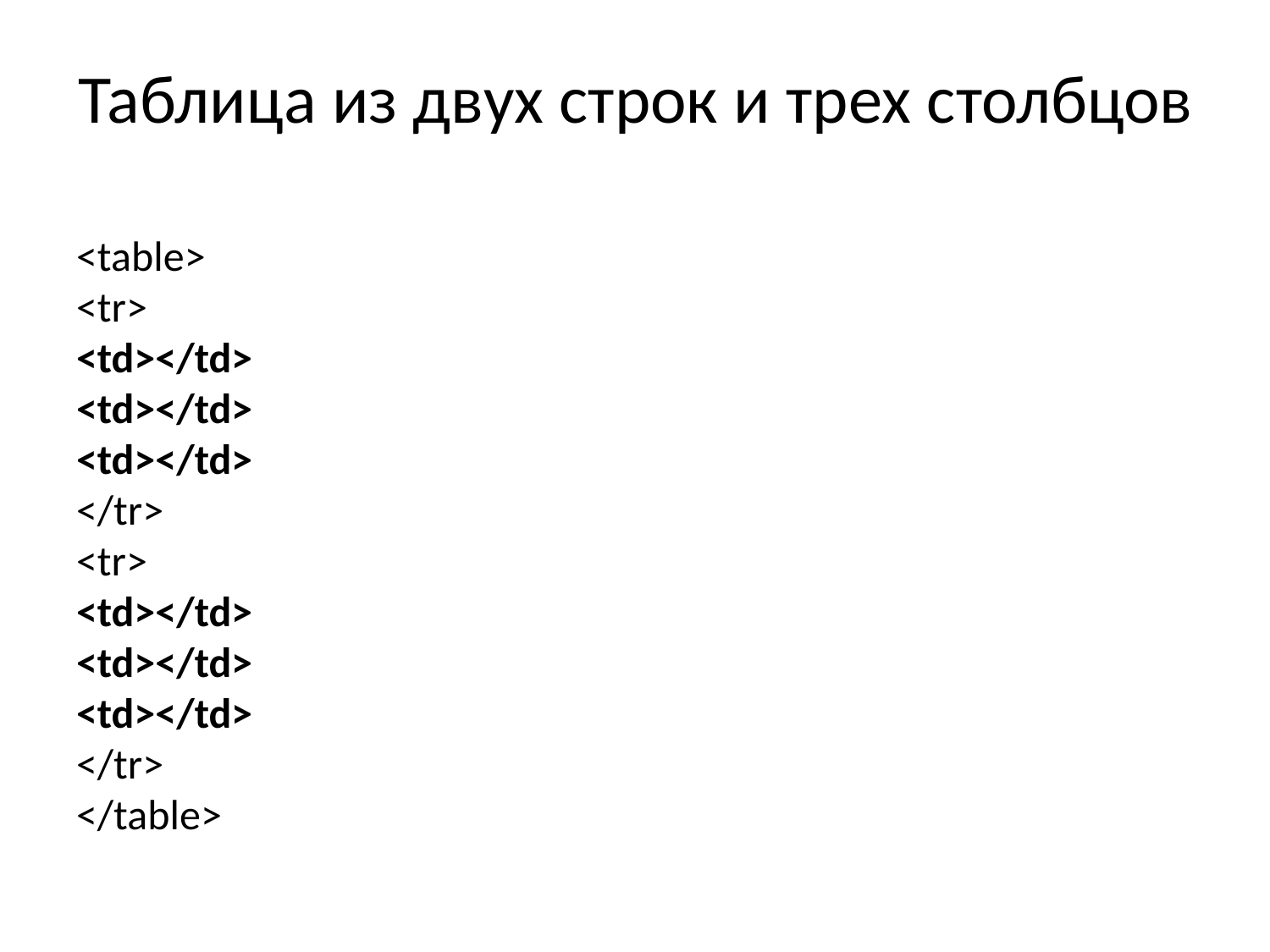

# Таблица из двух строк и трех столбцов
<table>
<tr>
<td></td>
<td></td>
<td></td>
</tr>
<tr>
<td></td>
<td></td>
<td></td>
</tr>
</table>